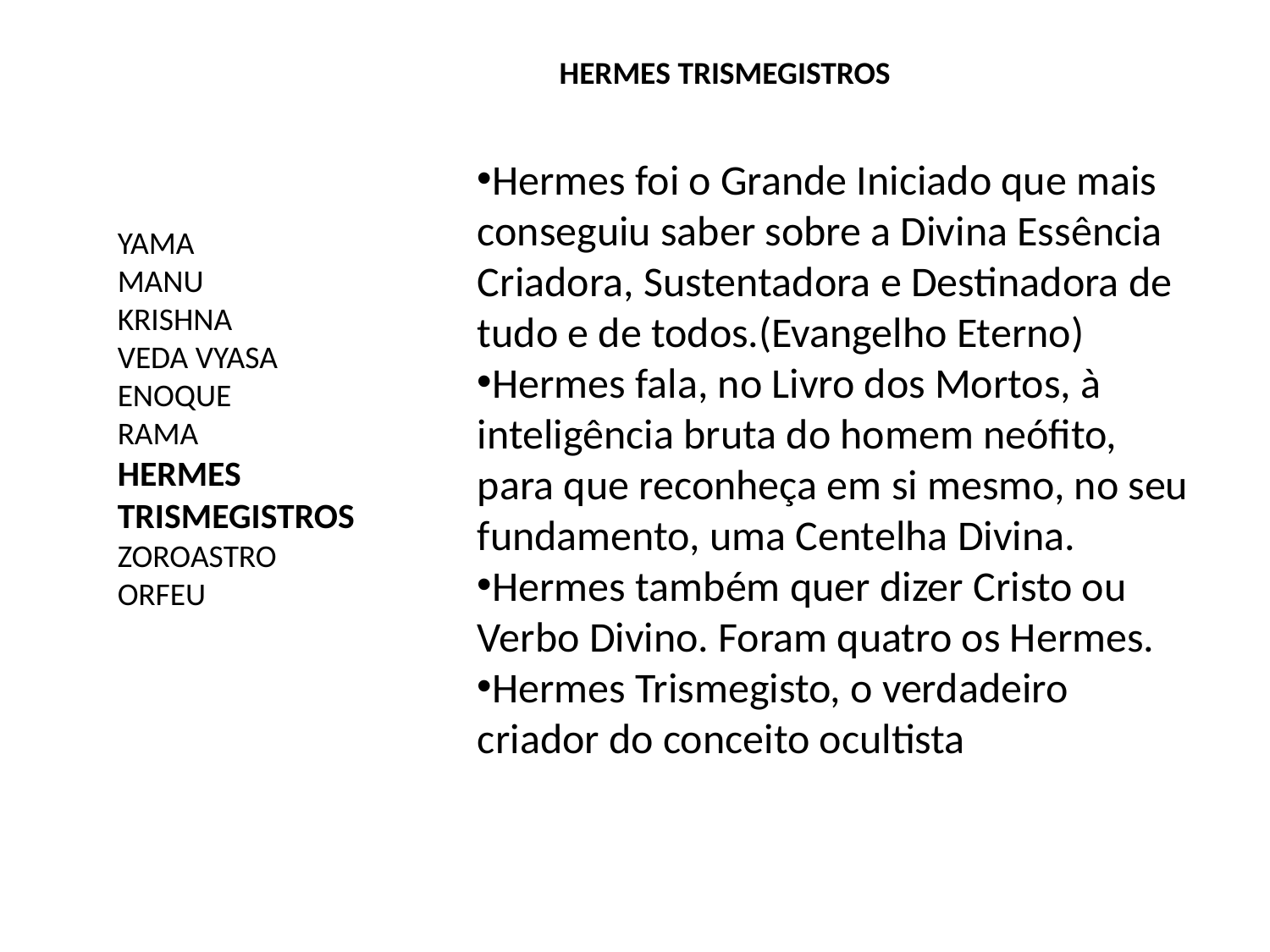

HERMES TRISMEGISTROS
Hermes foi o Grande Iniciado que mais conseguiu saber sobre a Divina Essência Criadora, Sustentadora e Destinadora de tudo e de todos.(Evangelho Eterno)
Hermes fala, no Livro dos Mortos, à inteligência bruta do homem neófito, para que reconheça em si mesmo, no seu fundamento, uma Centelha Divina.
Hermes também quer dizer Cristo ou Verbo Divino. Foram quatro os Hermes.
Hermes Trismegisto, o verdadeiro criador do conceito ocultista
YAMA
MANU
KRISHNA
VEDA VYASA
ENOQUE
RAMA
HERMES TRISMEGISTROS
ZOROASTRO
ORFEU